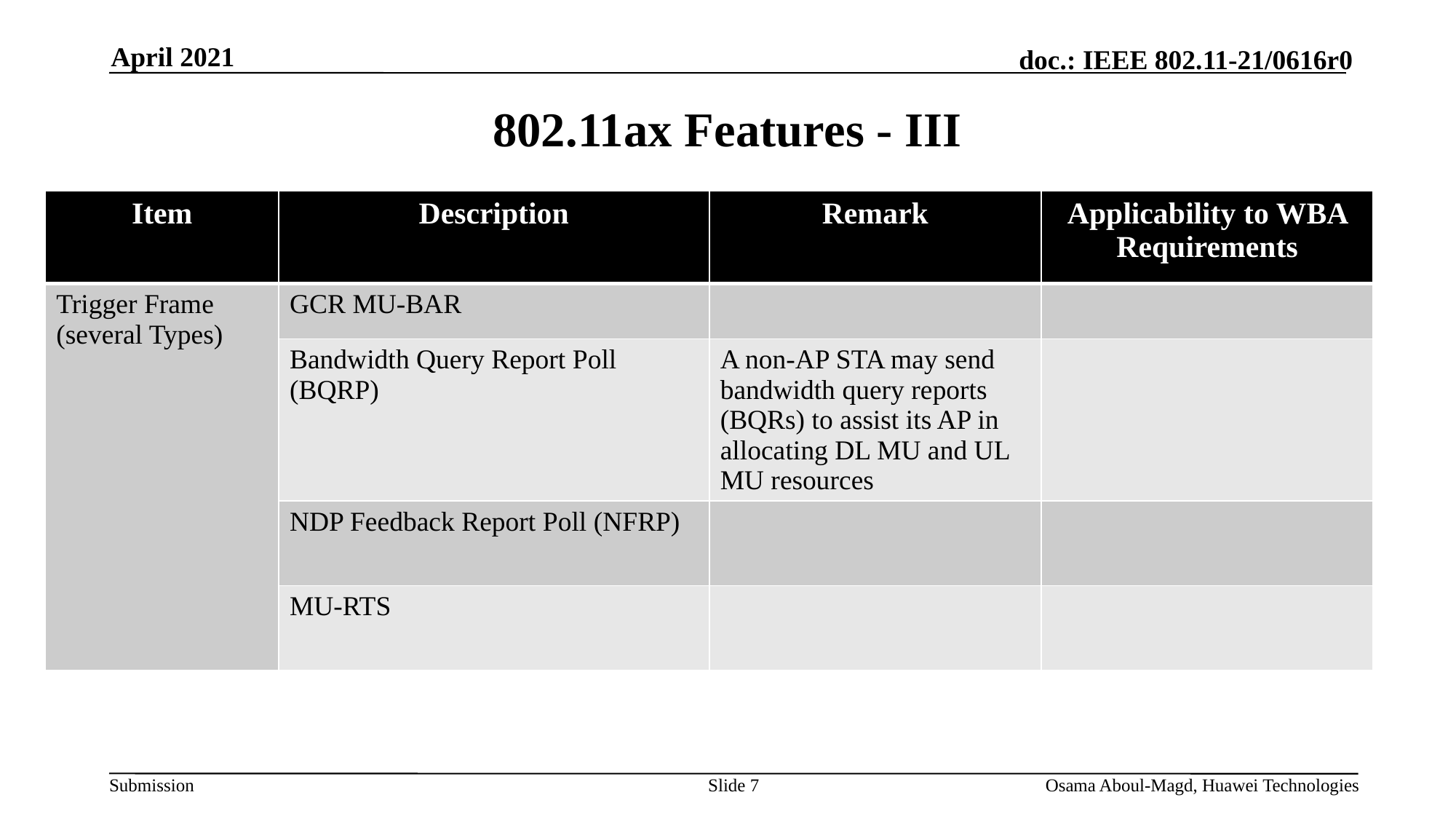

April 2021
# 802.11ax Features - III
| Item | Description | Remark | Applicability to WBA Requirements |
| --- | --- | --- | --- |
| Trigger Frame (several Types) | GCR MU-BAR |  |  |
|  | Bandwidth Query Report Poll (BQRP) | A non-AP STA may send bandwidth query reports (BQRs) to assist its AP in allocating DL MU and UL MU resources |  |
|  | NDP Feedback Report Poll (NFRP) |  |  |
|  | MU-RTS |  |  |
Slide 7
Osama Aboul-Magd, Huawei Technologies